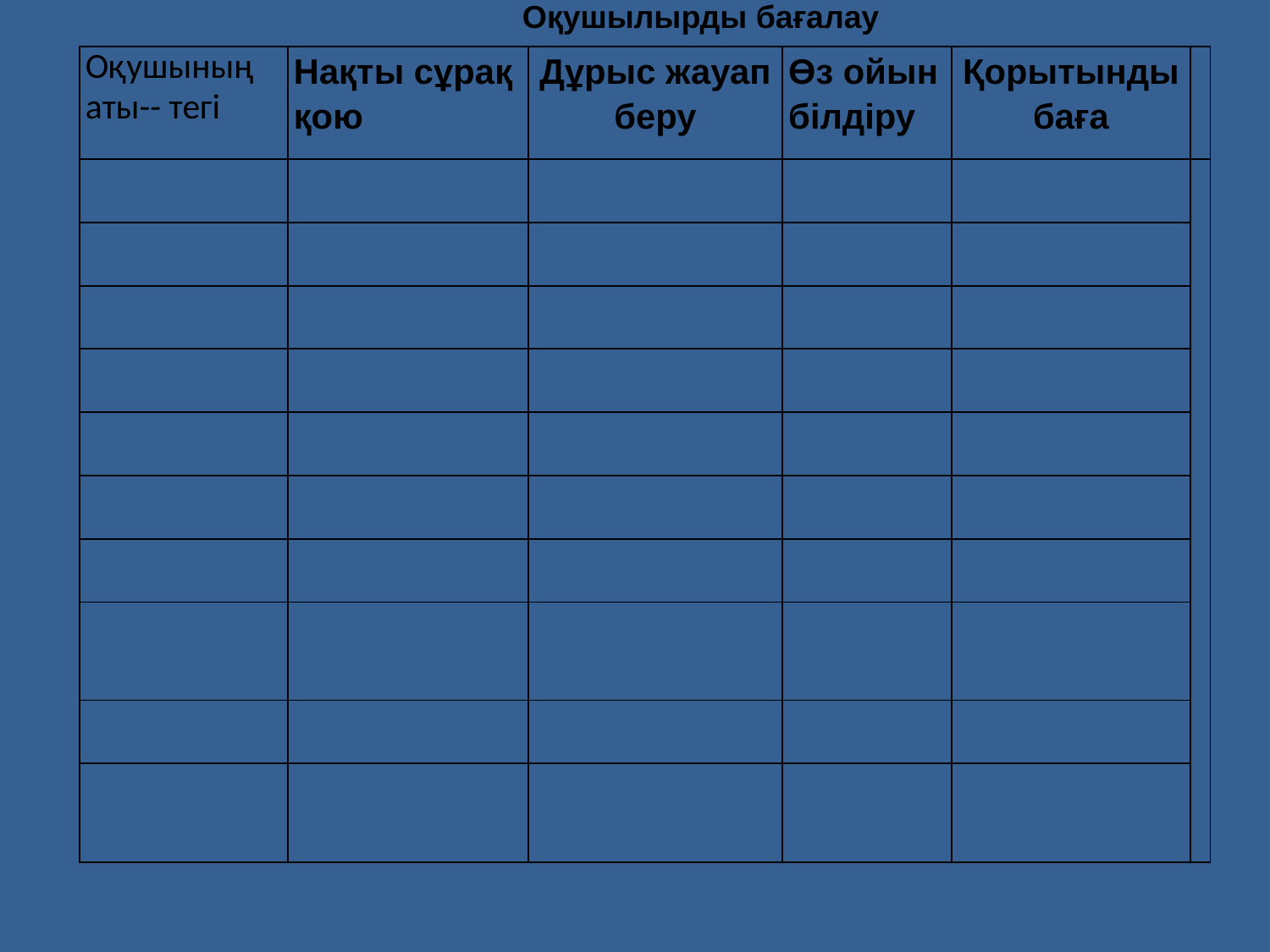

Оқушылырды бағалау

| Оқушының аты-- тегі | Нақты сұрақ қою | Дұрыс жауап беру | Өз ойын білдіру | Қорытынды баға |  |
| --- | --- | --- | --- | --- | --- |
|  |  |  |  |  |  |
|  |  |  |  |  |  |
|  |  |  |  |  |  |
|  |  |  |  |  |  |
|  |  |  |  |  |  |
|  |  |  |  |  |  |
|  |  |  |  |  |  |
|  |  |  |  |  |  |
|  |  |  |  |  |  |
|  |  |  |  |  |  |